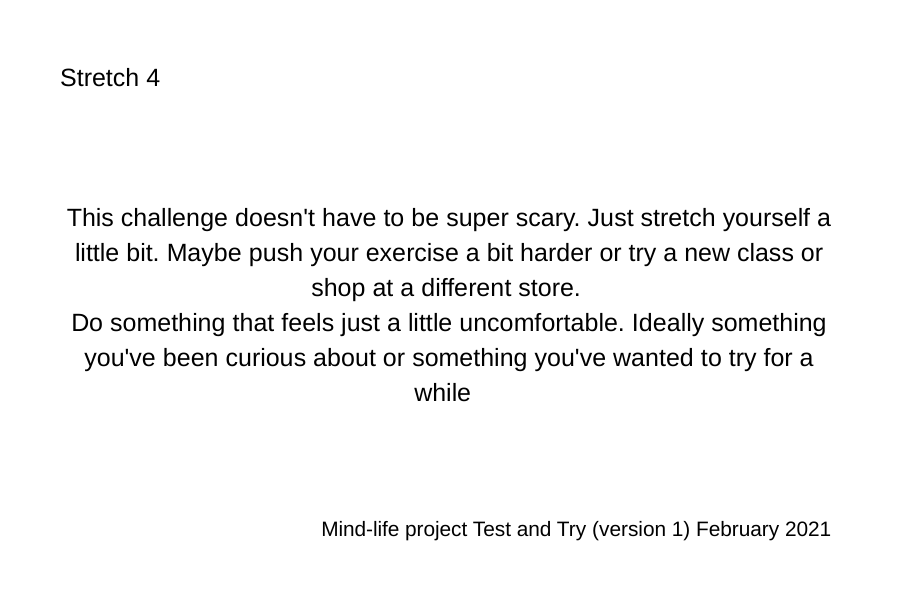

Stretch 4
This challenge doesn't have to be super scary. Just stretch yourself a little bit. Maybe push your exercise a bit harder or try a new class or shop at a different store.
Do something that feels just a little uncomfortable. Ideally something you've been curious about or something you've wanted to try for a while
Mind-life project Test and Try (version 1) February 2021